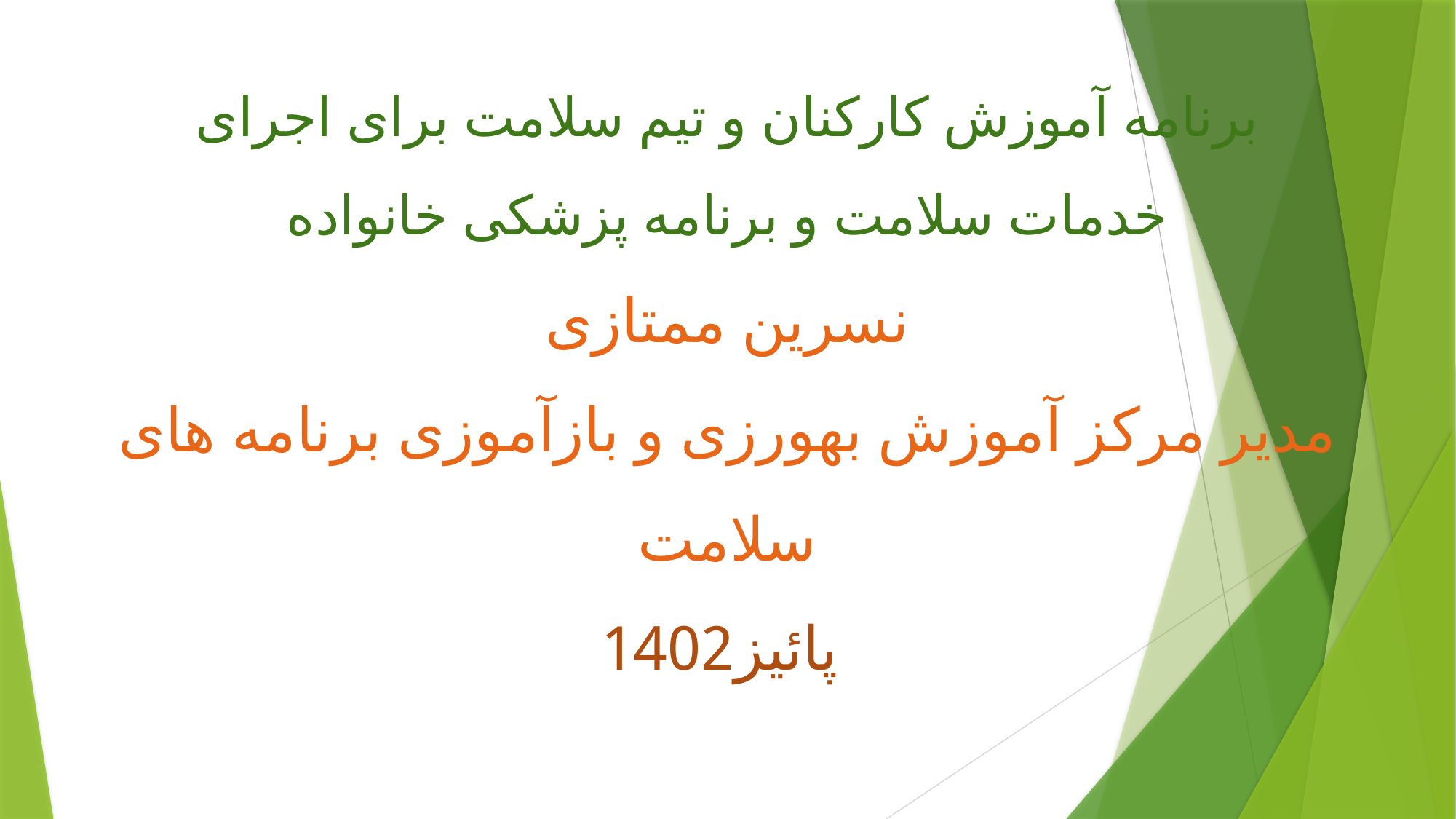

# برنامه آموزش کارکنان و تیم سلامت برای اجرای خدمات سلامت و برنامه پزشکی خانواده نسرین ممتازی مدیر مرکز آموزش بهورزی و بازآموزی برنامه های سلامت پائیز1402